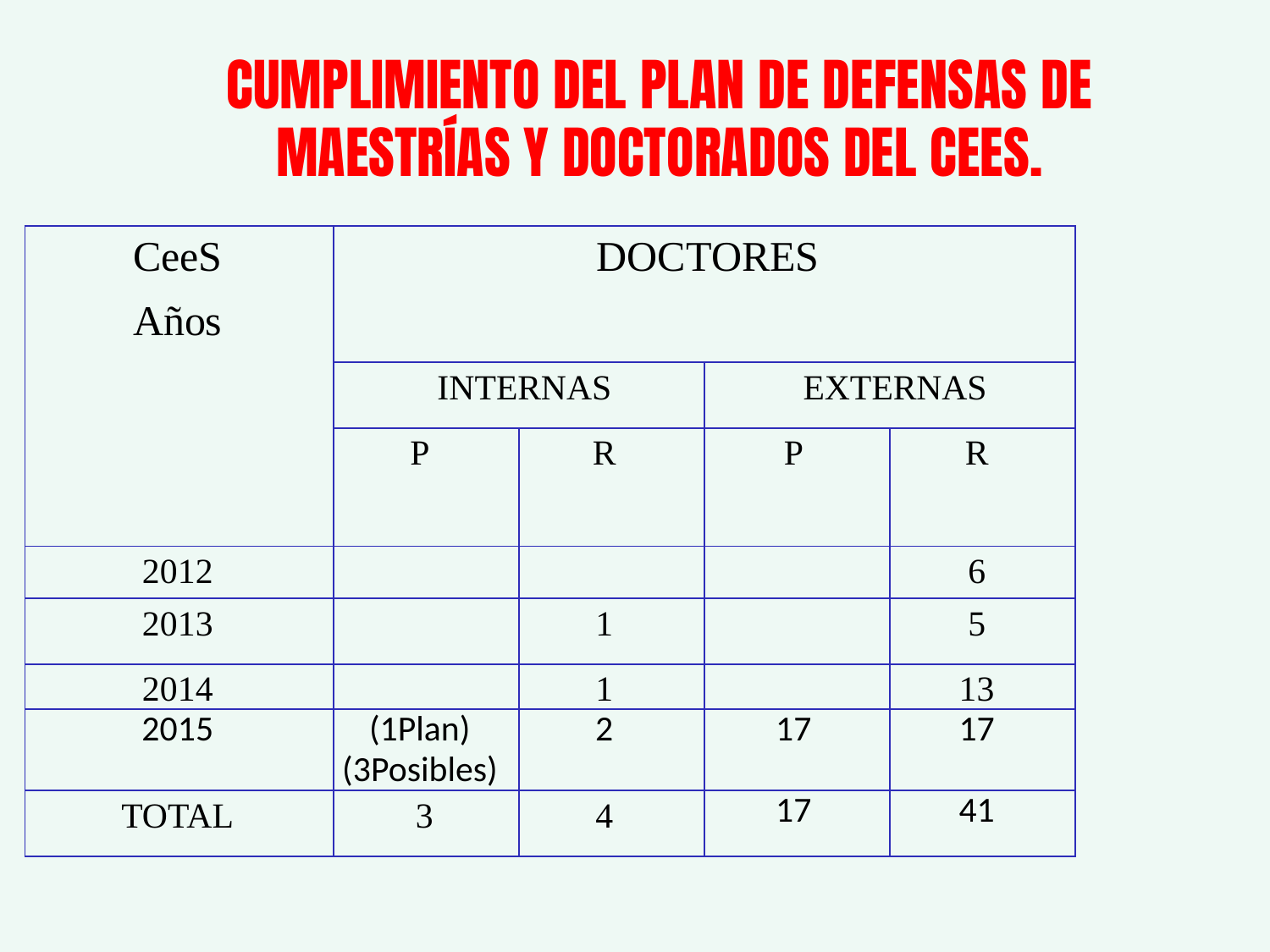

CUMPLIMIENTO DEL PLAN DE DEFENSAS DE MAESTRÍAS Y DOCTORADOS DEL CEES.
| CeeS Años | DOCTORES |  |  |  |
| --- | --- | --- | --- | --- |
|  | INTERNAS |  | EXTERNAS |  |
|  | P | R | P | R |
| 2012 |  |  |  | 6 |
| 2013 |  | 1 |  | 5 |
| 2014 |  | 1 |  | 13 |
| 2015 | (1Plan) (3Posibles) | 2 | 17 | 17 |
| TOTAL | 3 | 4 | 17 | 41 |